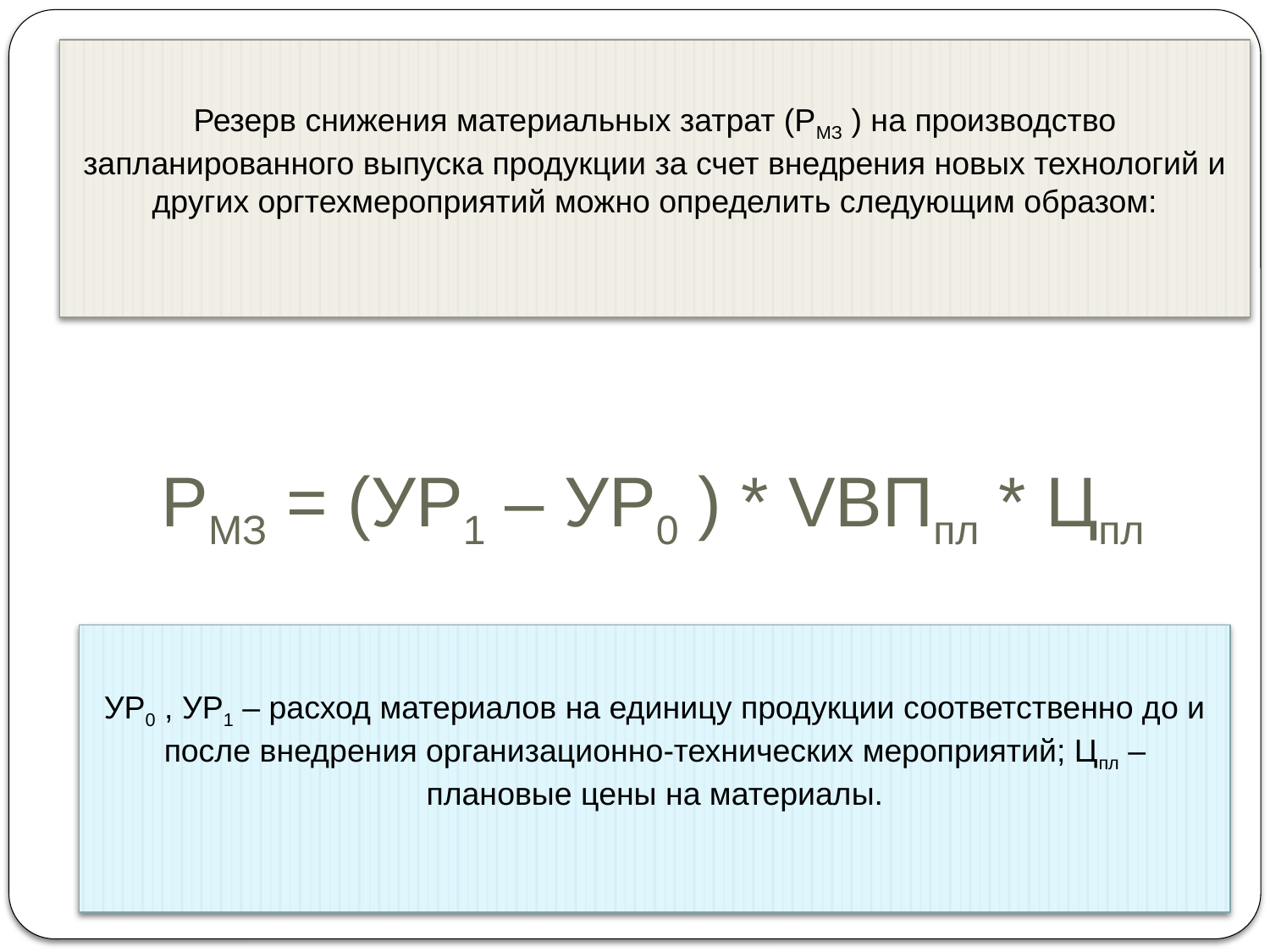

Резерв снижения материальных затрат (РМЗ ) на производство запланированного выпуска продукции за счет внедрения новых технологий и других оргтехмероприятий можно определить следующим образом:

# РМЗ = (УР1 – УР0 ) * VВПпл * Цпл
УР0 , УР1 – расход материалов на единицу продукции соответственно до и после внедрения организационно-технических мероприятий; Цпл – плановые цены на материалы.